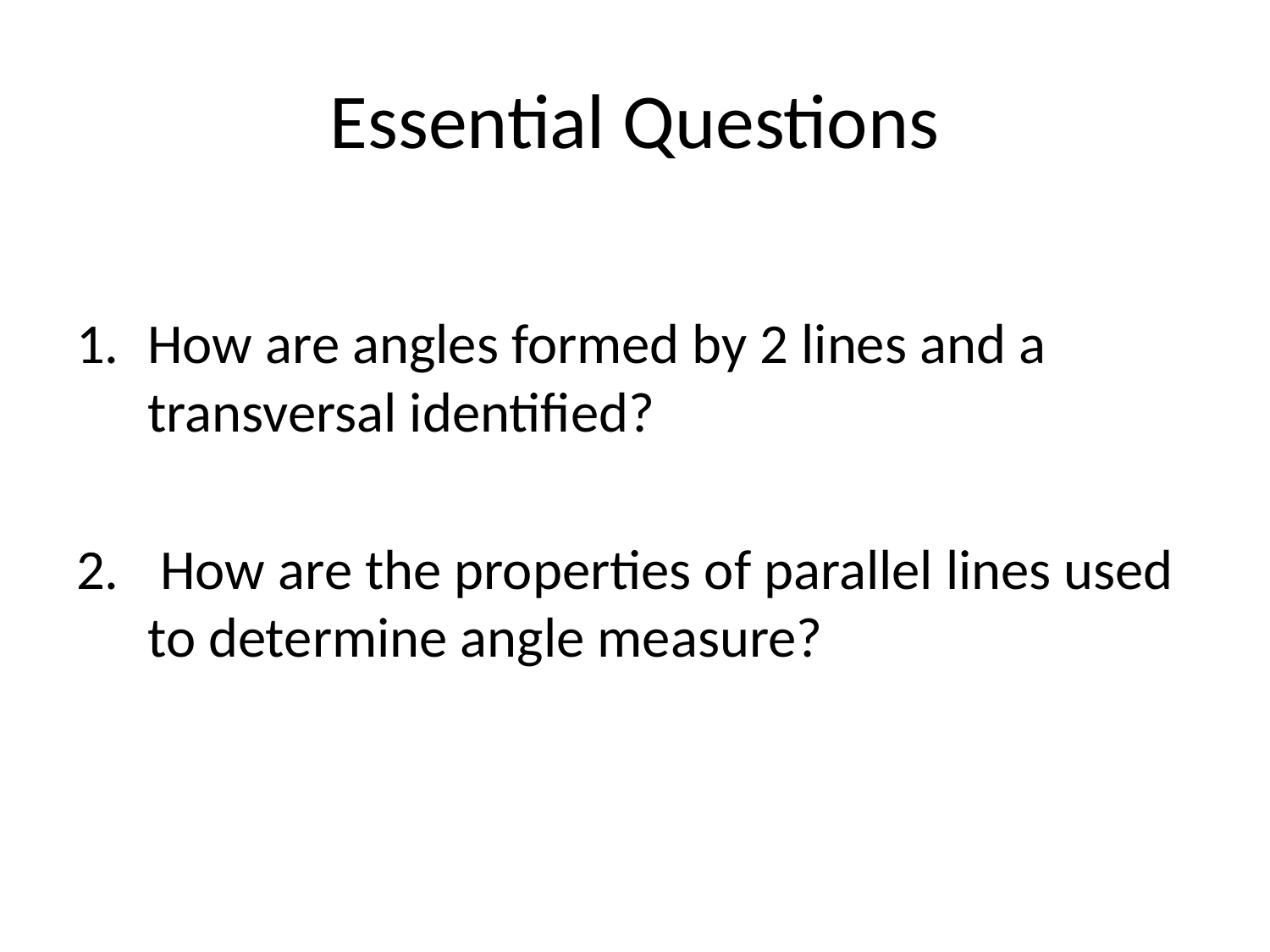

# Essential Questions

How are angles formed by 2 lines and a transversal identified?

 How are the properties of parallel lines used to determine angle measure?